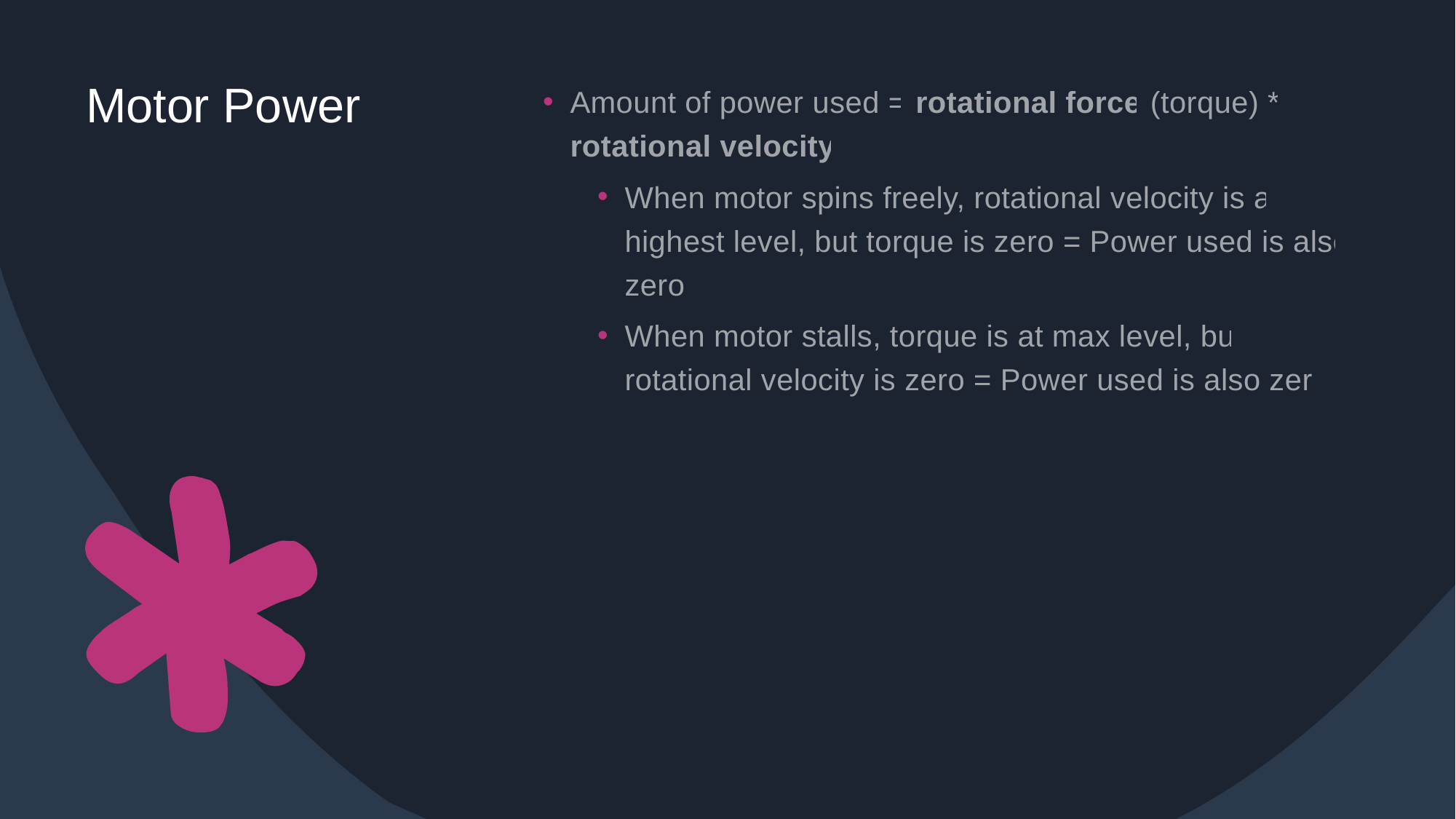

# Motor Power
Amount of power used = rotational force (torque) * rotational velocity
When motor spins freely, rotational velocity is at highest level, but torque is zero = Power used is also zero
When motor stalls, torque is at max level, but rotational velocity is zero = Power used is also zero